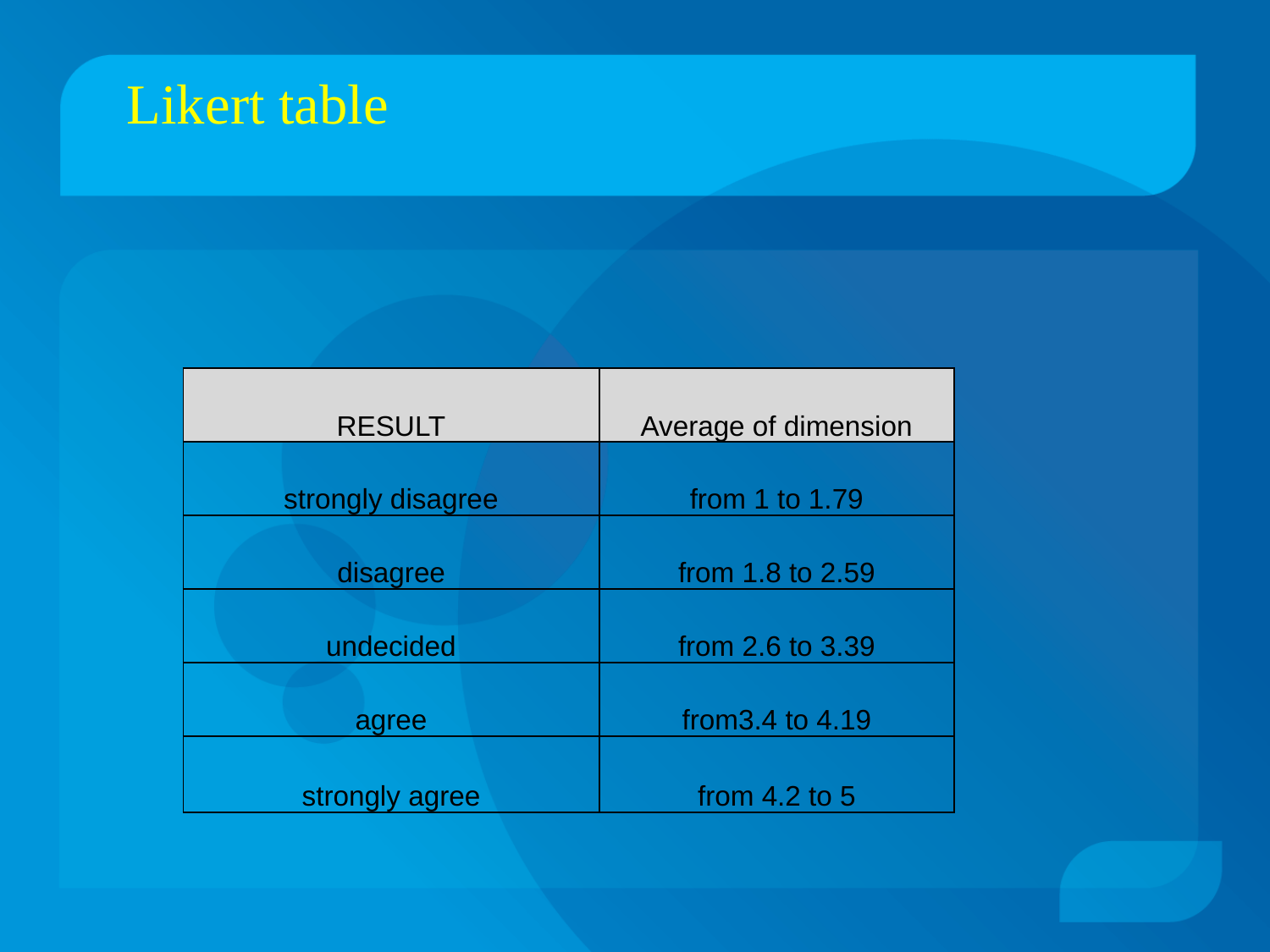

Likert table
| RESULT | Average of dimension |
| --- | --- |
| strongly disagree | from 1 to 1.79 |
| disagree | from 1.8 to 2.59 |
| undecided | from 2.6 to 3.39 |
| agree | from3.4 to 4.19 |
| strongly agree | from 4.2 to 5 |